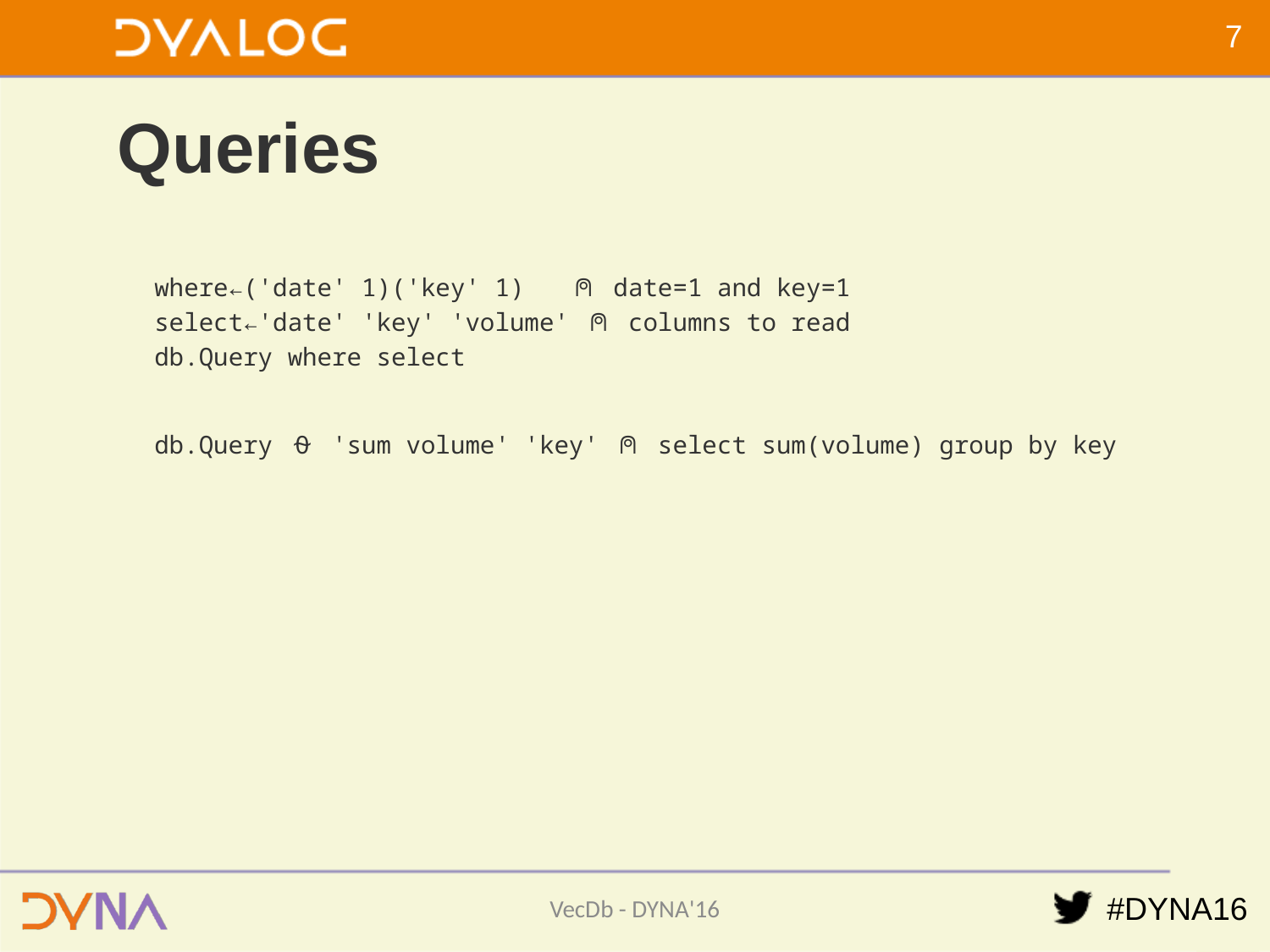

7
# Queries
      where←('date' 1)('key' 1)   ⍝ date=1 and key=1
      select←'date' 'key' 'volume' ⍝ columns to read
      db.Query where select
      db.Query ⍬ 'sum volume' 'key' ⍝ select sum(volume) group by key
VecDb - DYNA'16